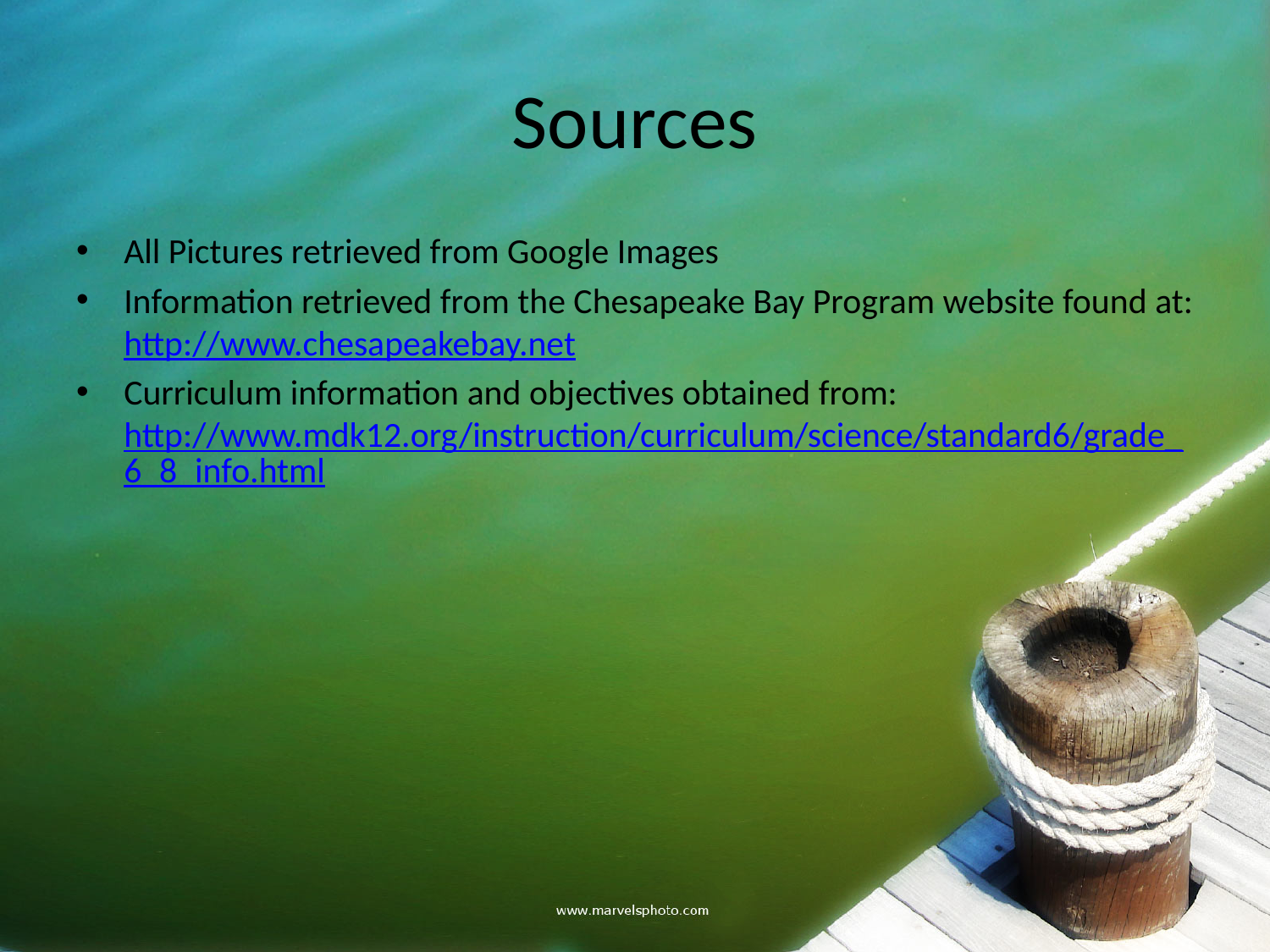

# Sources
All Pictures retrieved from Google Images
Information retrieved from the Chesapeake Bay Program website found at: http://www.chesapeakebay.net
Curriculum information and objectives obtained from: http://www.mdk12.org/instruction/curriculum/science/standard6/grade_6_8_info.html